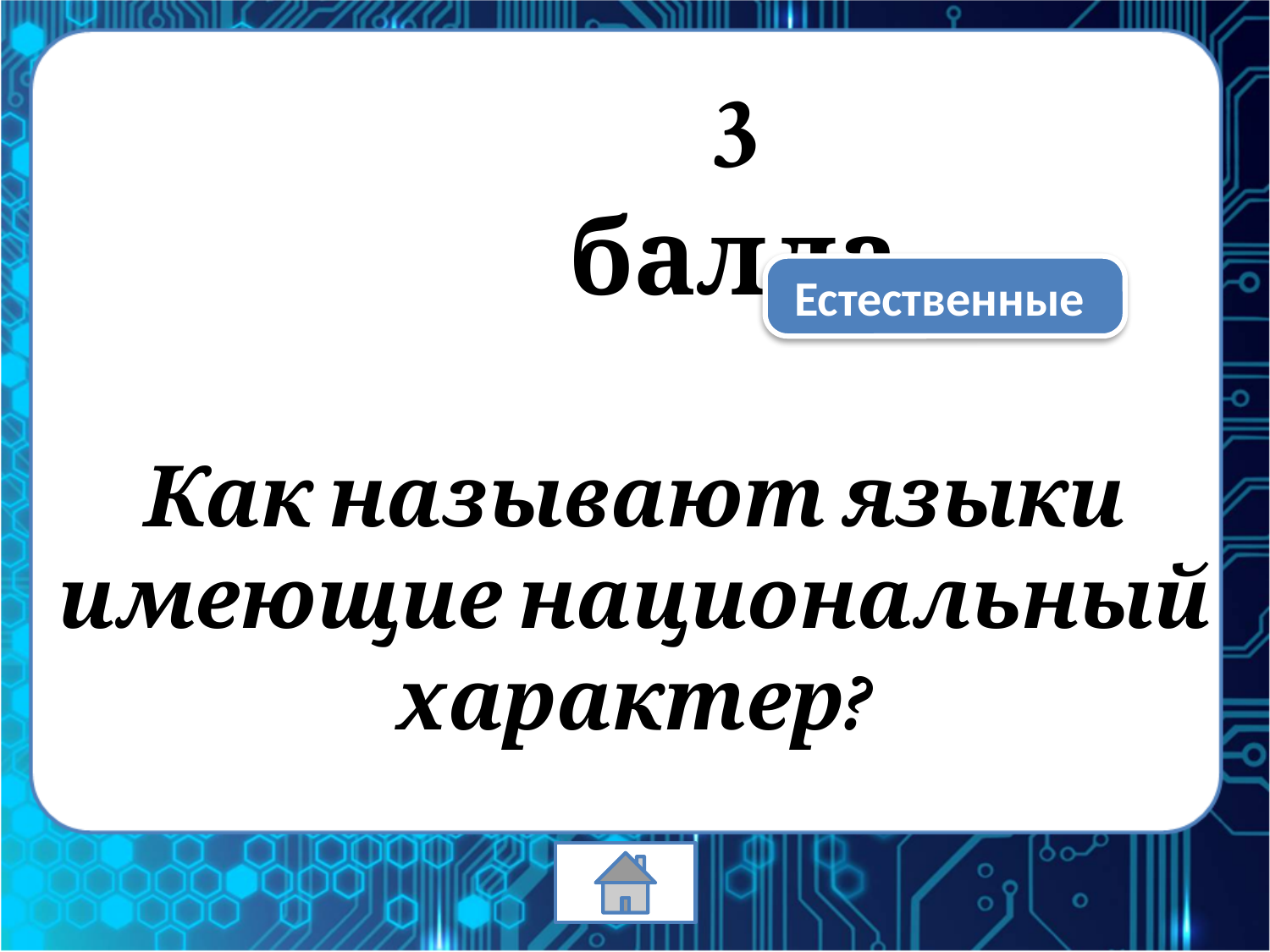

3 балла
Естественные
Как называют языки имеющие национальный характер?